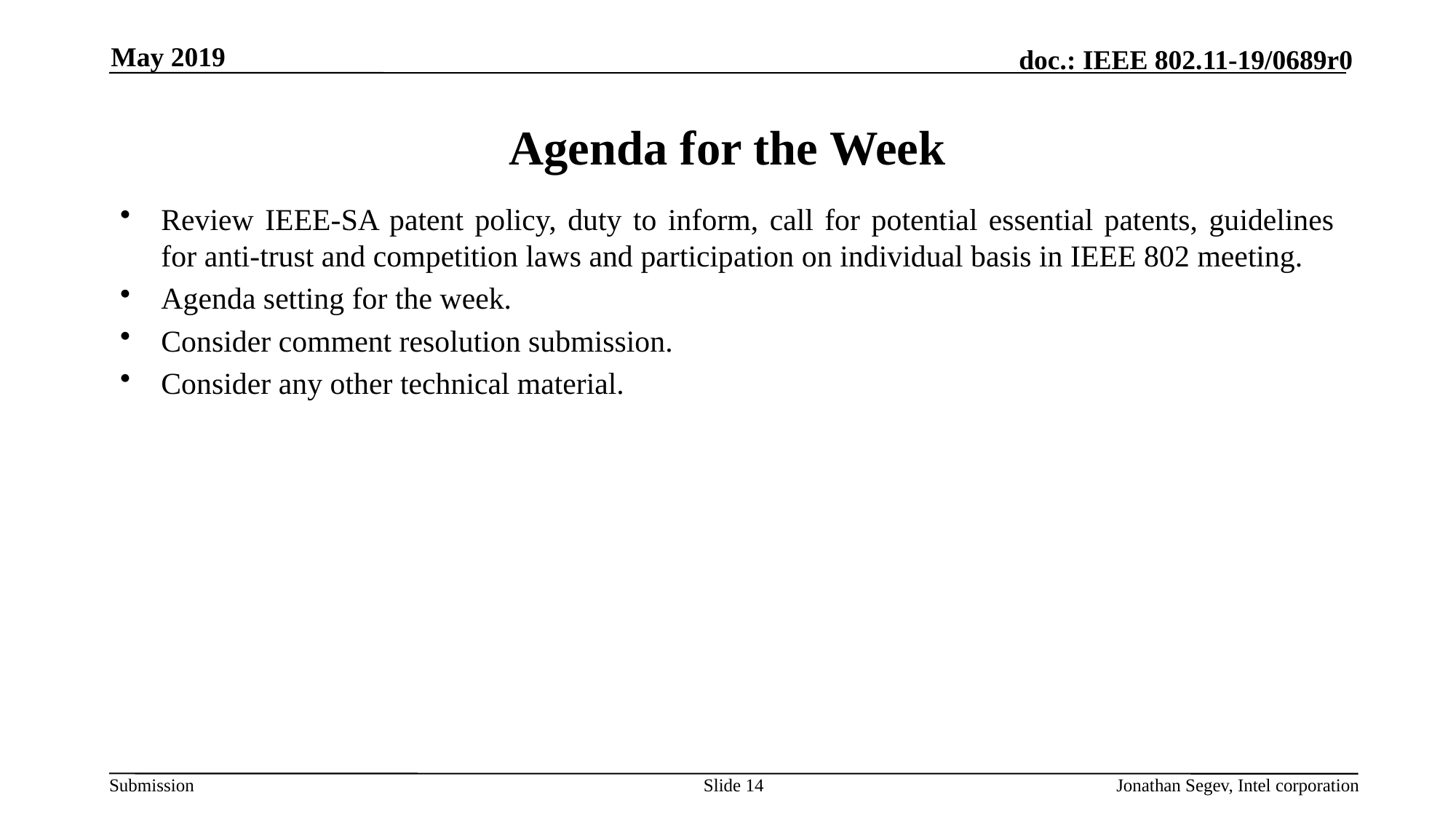

May 2019
# Agenda for the Week
Review IEEE-SA patent policy, duty to inform, call for potential essential patents, guidelines for anti-trust and competition laws and participation on individual basis in IEEE 802 meeting.
Agenda setting for the week.
Consider comment resolution submission.
Consider any other technical material.

Slide 14
Jonathan Segev, Intel corporation